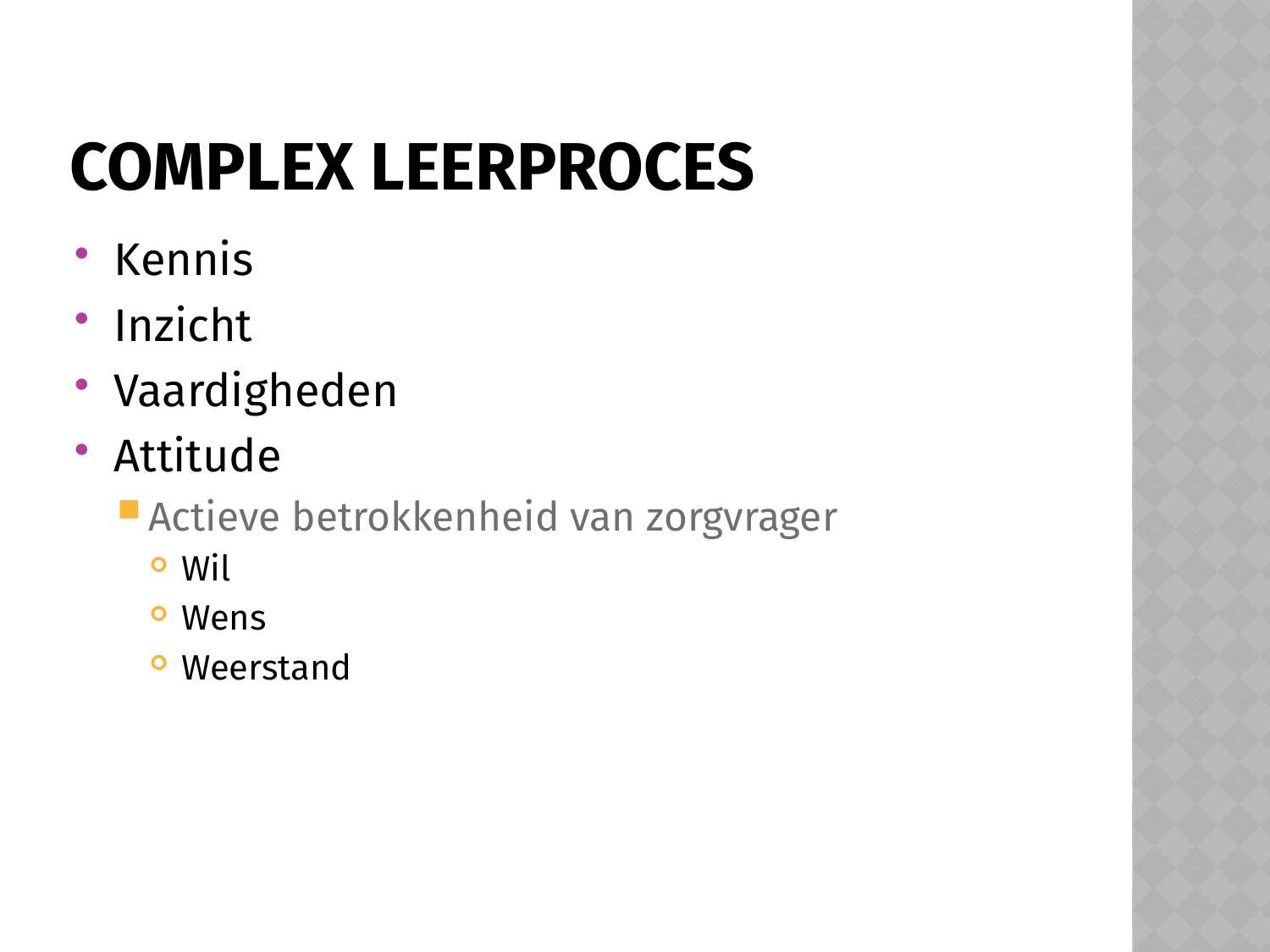

# Complex leerproces
Kennis
Inzicht
Vaardigheden
Attitude
Actieve betrokkenheid van zorgvrager
Wil
Wens
Weerstand